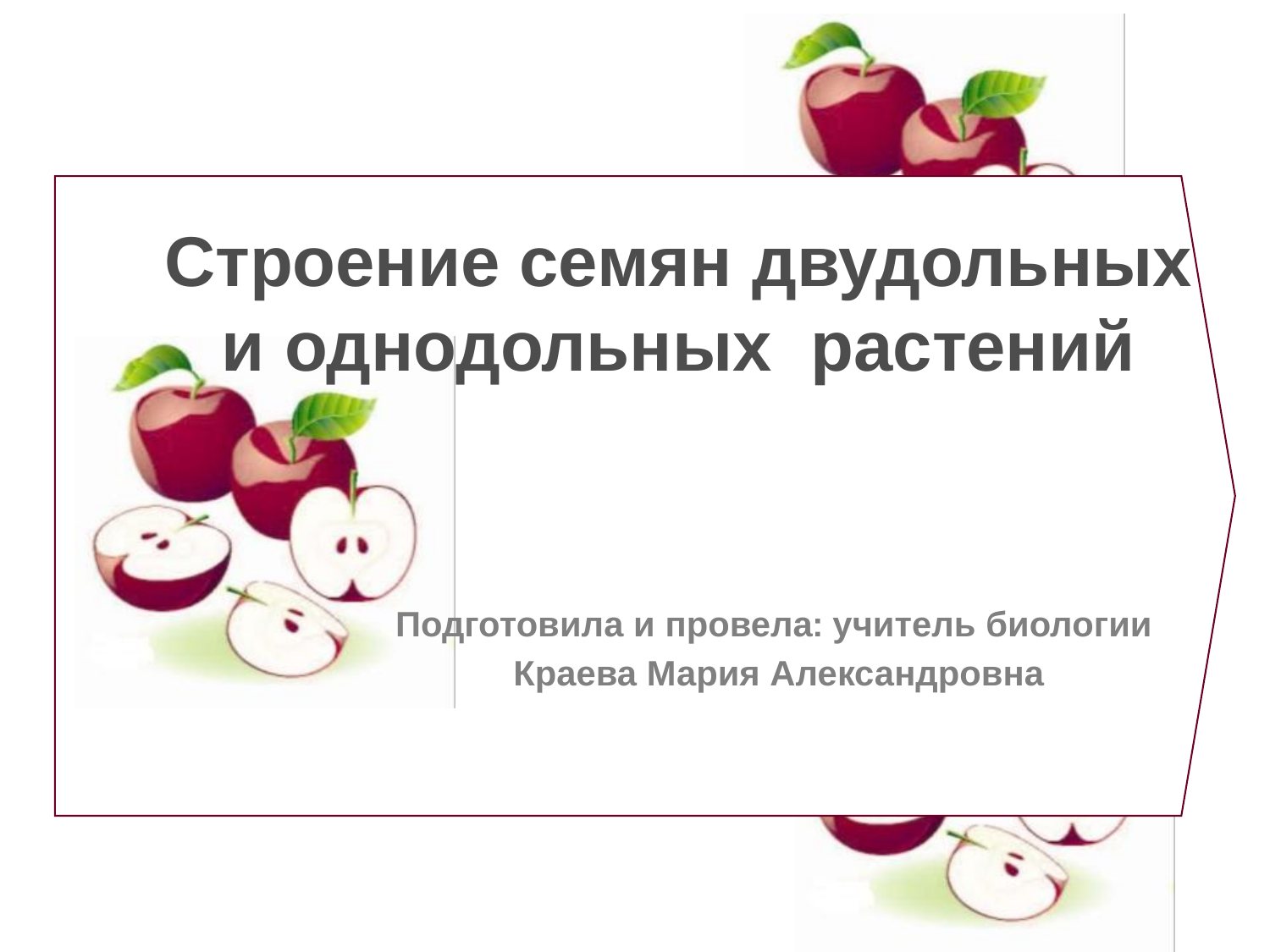

# Строение семян двудольных и однодольных  растений
Подготовила и провела: учитель биологии
Краева Мария Александровна